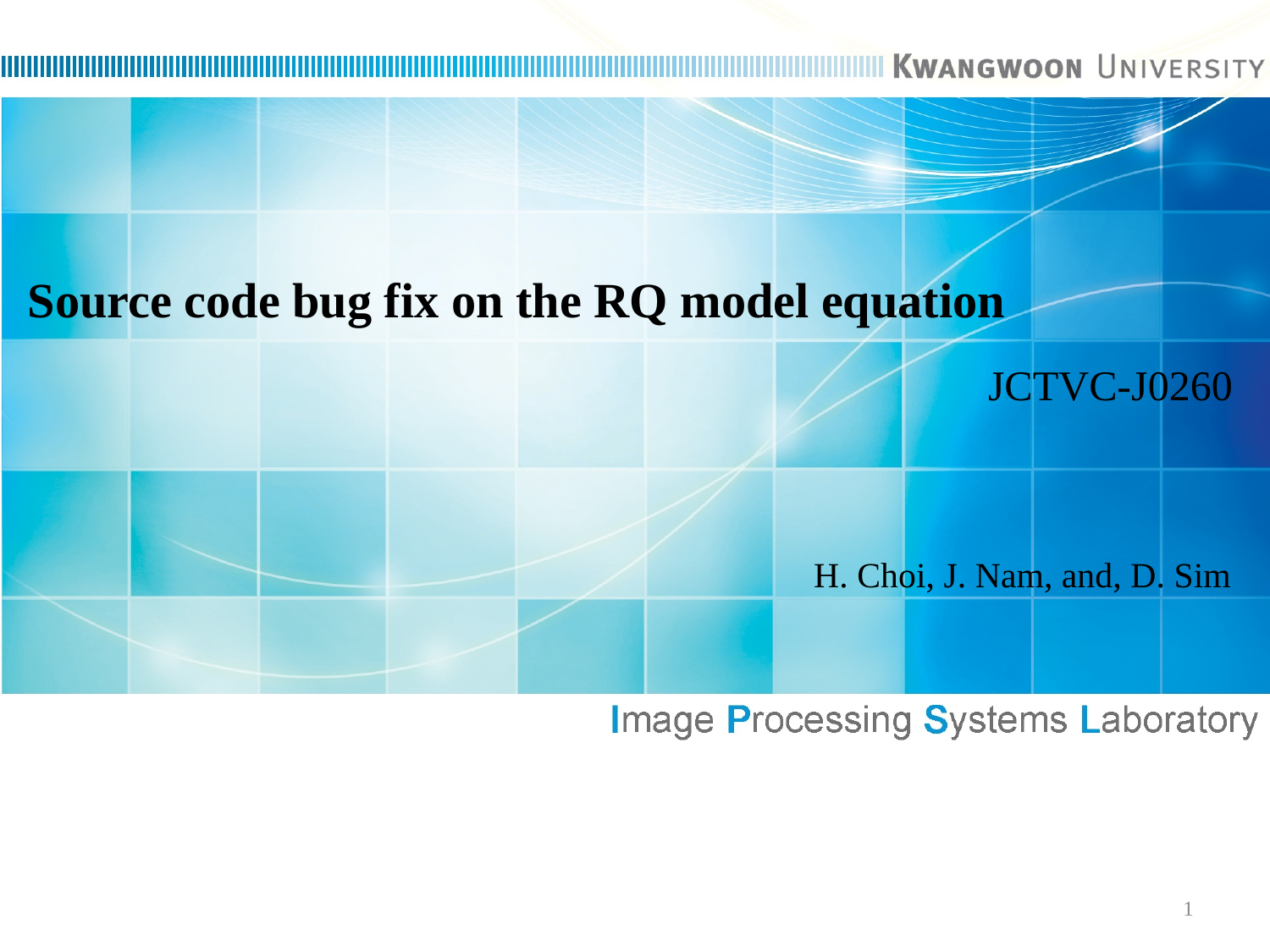

# Source code bug fix on the RQ model equation
JCTVC-J0260
H. Choi, J. Nam, and, D. Sim
1